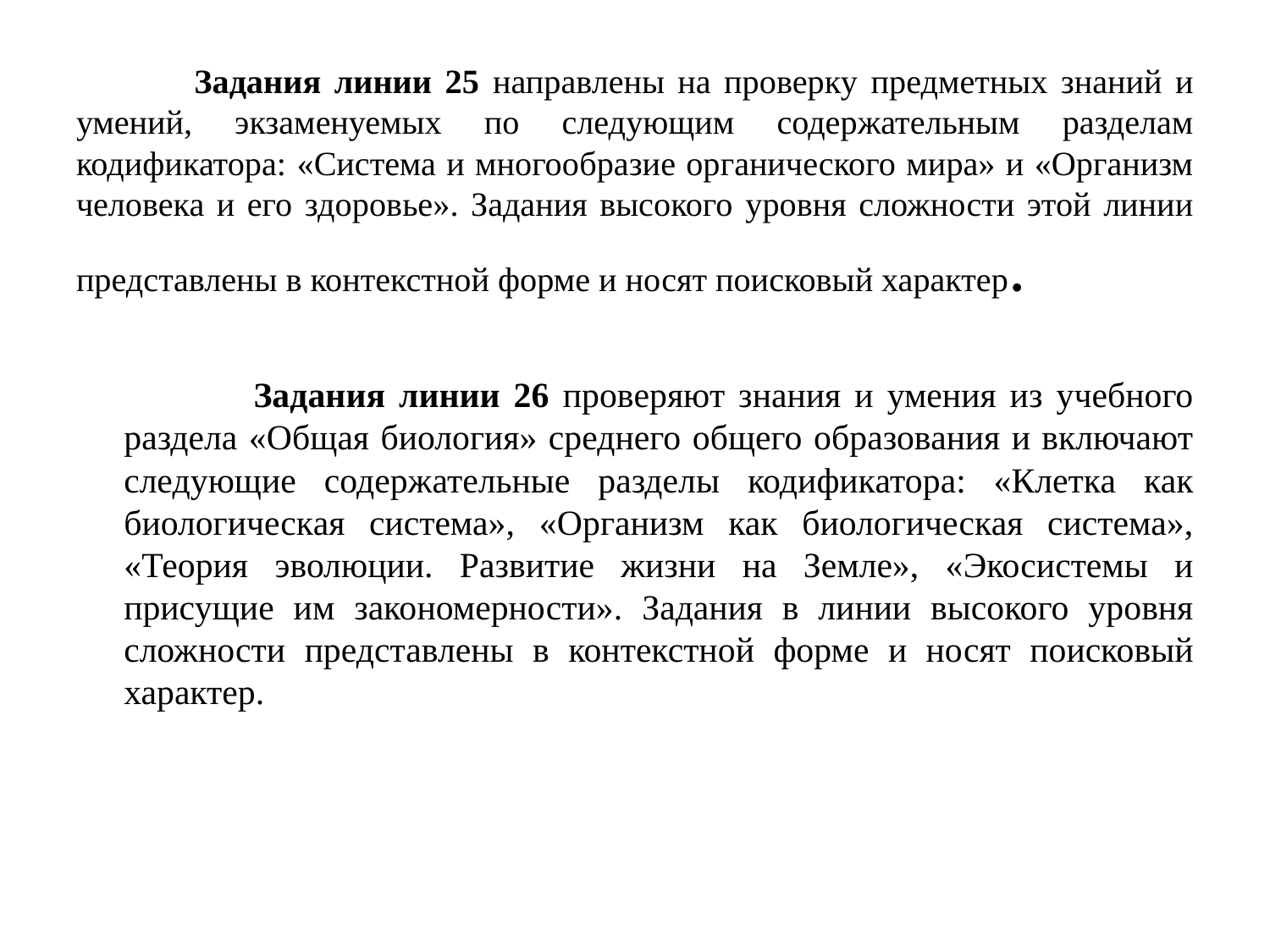

# Задания линии 25 направлены на проверку предметных знаний и умений, экзаменуемых по следующим содержательным разделам кодификатора: «Система и многообразие органического мира» и «Организм человека и его здоровье». Задания высокого уровня сложности этой линии представлены в контекстной форме и носят поисковый характер.
             Задания линии 26 проверяют знания и умения из учебного раздела «Общая биология» среднего общего образования и включают следующие содержательные разделы кодификатора: «Клетка как биологическая система», «Организм как биологическая система», «Теория эволюции. Развитие жизни на Земле», «Экосистемы и присущие им закономерности». Задания в линии высокого уровня сложности представлены в контекстной форме и носят поисковый характер.